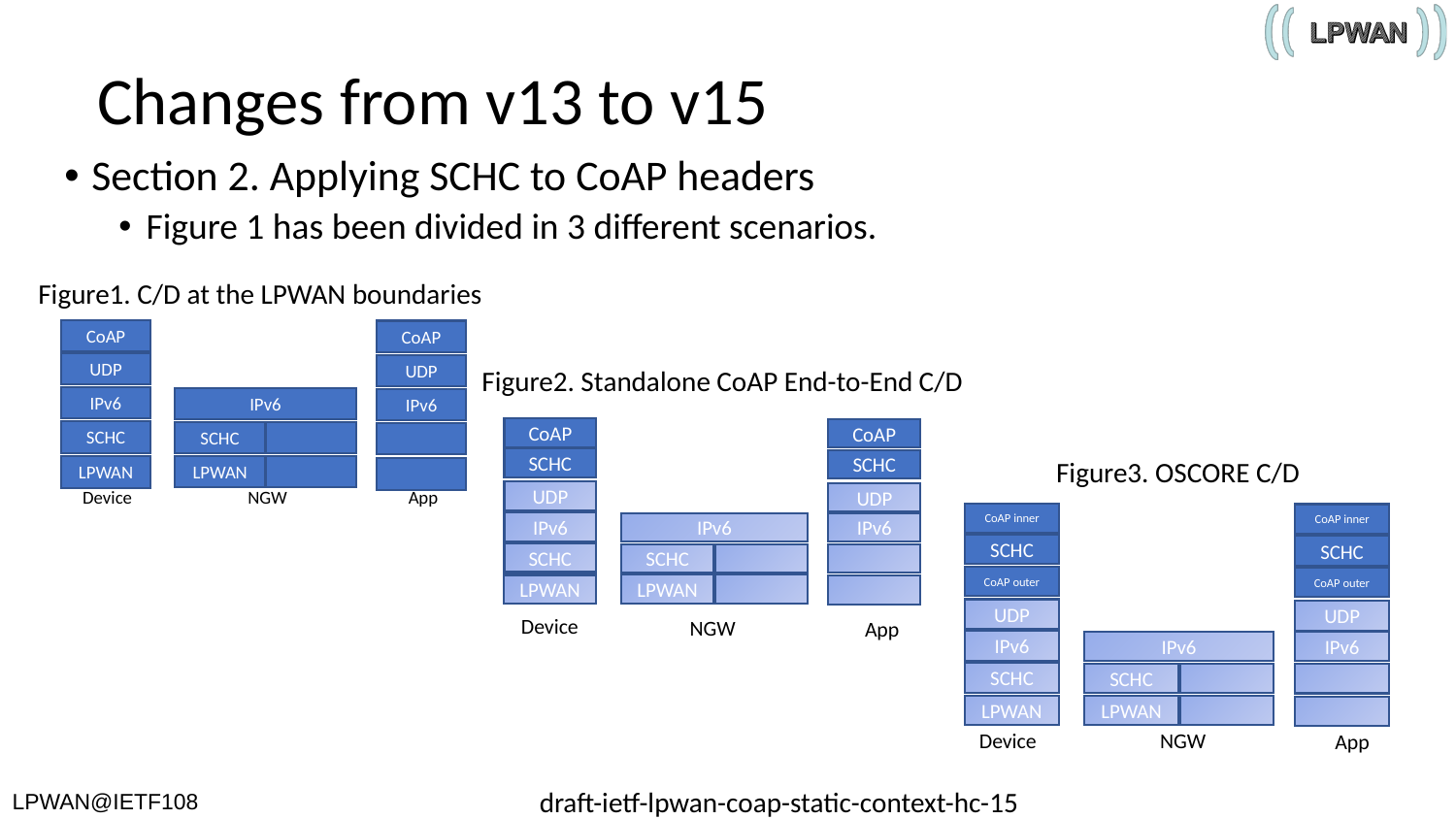

# Changes from v13 to v15
Section 2. Applying SCHC to CoAP headers
Figure 1 has been divided in 3 different scenarios.

Figure1. C/D at the LPWAN boundaries
CoAP
CoAP
UDP
UDP
IPv6
IPv6
IPv6
SCHC
SCHC

LPWAN

LPWAN

Device
NGW
App
Figure2. Standalone CoAP End-to-End C/D
CoAP
CoAP
SCHC
SCHC
UDP
UDP
IPv6
IPv6
IPv6
SCHC
SCHC

LPWAN

LPWAN

Figure3. OSCORE C/D
CoAP inner
CoAP inner
SCHC
SCHC
CoAP outer
CoAP outer
UDP
UDP
IPv6
IPv6
IPv6
SCHC
SCHC

LPWAN

LPWAN

Device
NGW
App
NGW
Device
App
draft-ietf-lpwan-coap-static-context-hc-15